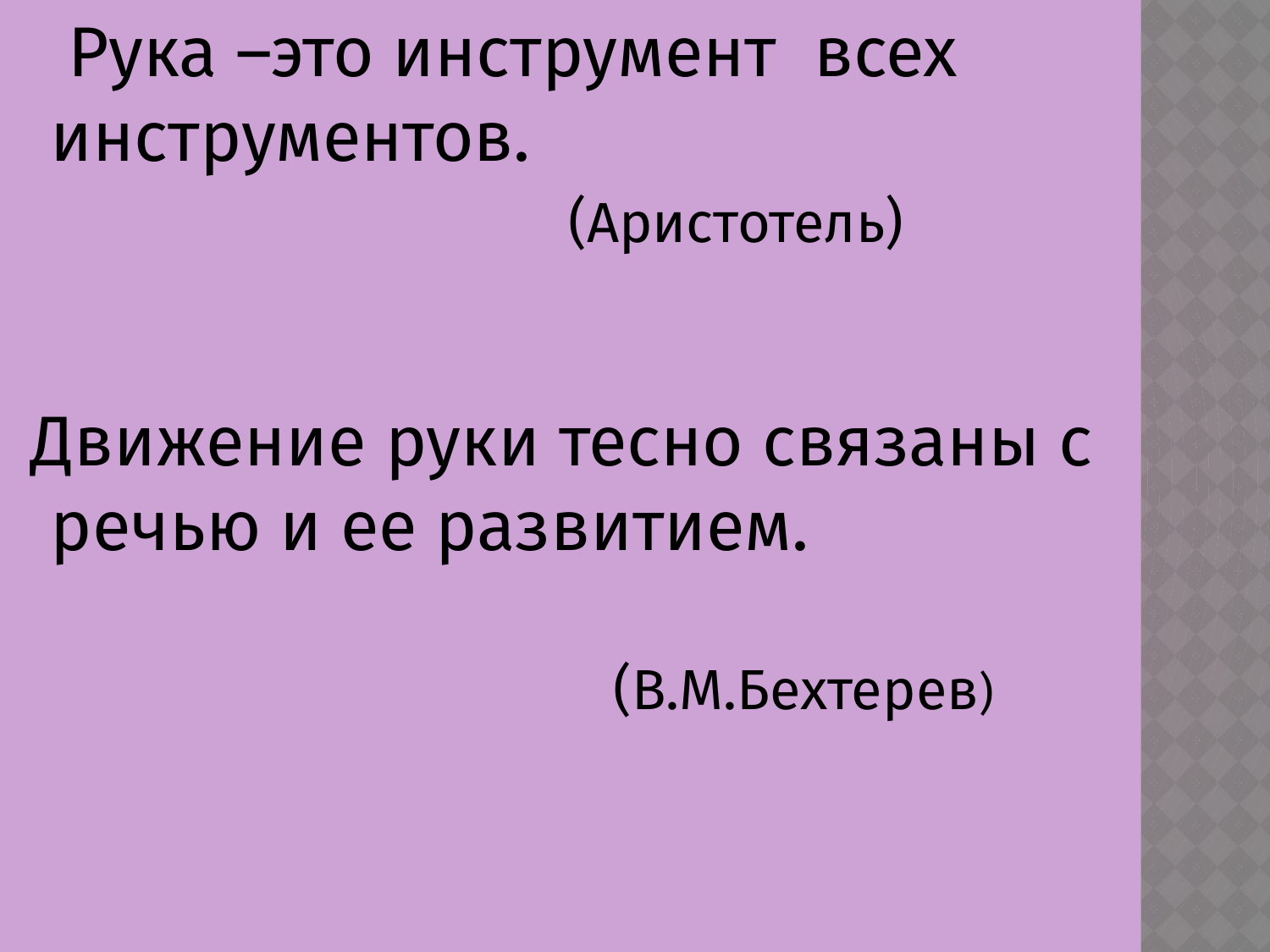

Рука –это инструмент  всех инструментов.
                                     (Аристотель)

 Движение руки тесно связаны с речью и ее развитием.

                                        (В.М.Бехтерев)
#